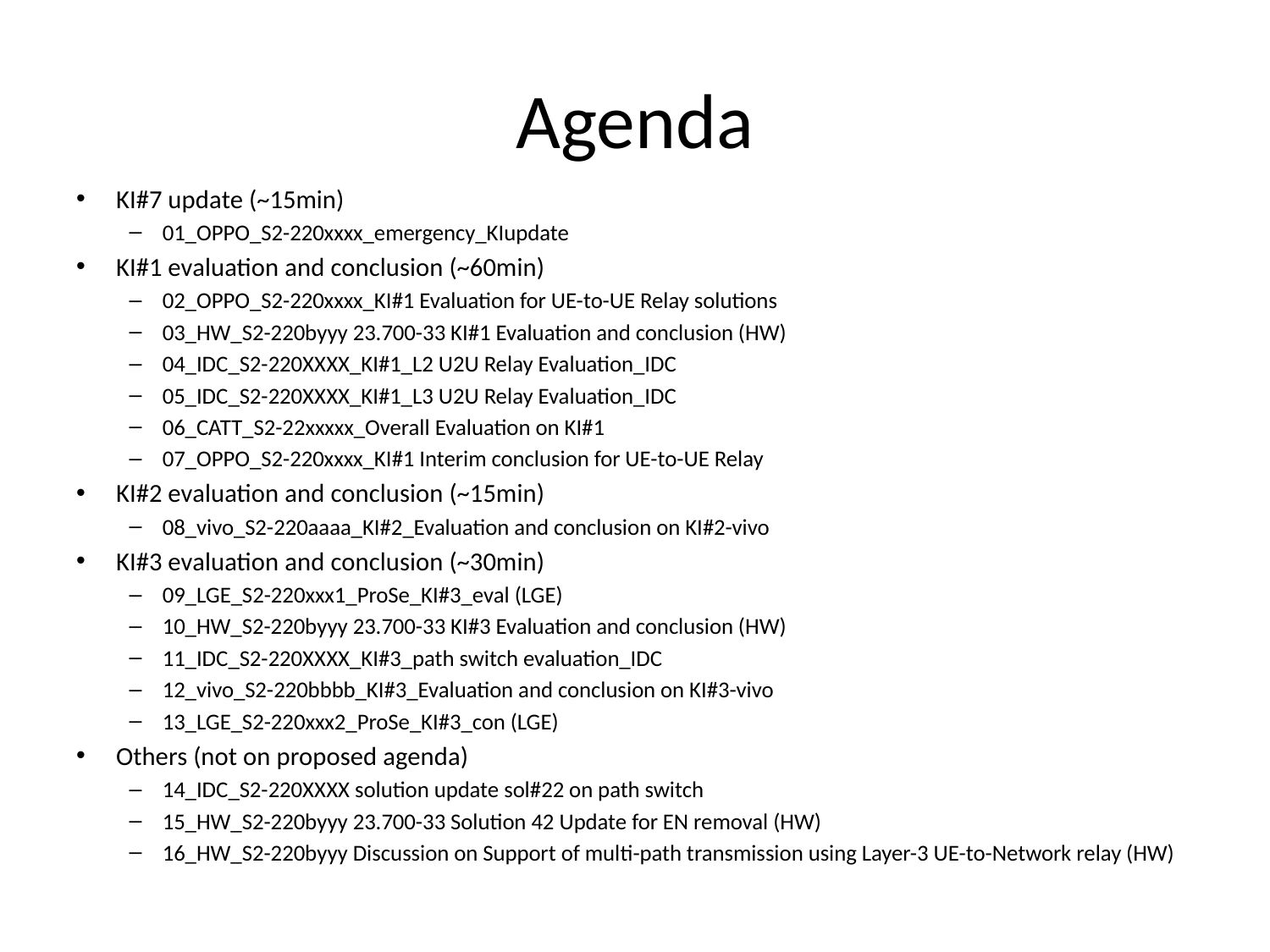

# Agenda
KI#7 update (~15min)
01_OPPO_S2-220xxxx_emergency_KIupdate
KI#1 evaluation and conclusion (~60min)
02_OPPO_S2-220xxxx_KI#1 Evaluation for UE-to-UE Relay solutions
03_HW_S2-220byyy 23.700-33 KI#1 Evaluation and conclusion (HW)
04_IDC_S2-220XXXX_KI#1_L2 U2U Relay Evaluation_IDC
05_IDC_S2-220XXXX_KI#1_L3 U2U Relay Evaluation_IDC
06_CATT_S2-22xxxxx_Overall Evaluation on KI#1
07_OPPO_S2-220xxxx_KI#1 Interim conclusion for UE-to-UE Relay
KI#2 evaluation and conclusion (~15min)
08_vivo_S2-220aaaa_KI#2_Evaluation and conclusion on KI#2-vivo
KI#3 evaluation and conclusion (~30min)
09_LGE_S2-220xxx1_ProSe_KI#3_eval (LGE)
10_HW_S2-220byyy 23.700-33 KI#3 Evaluation and conclusion (HW)
11_IDC_S2-220XXXX_KI#3_path switch evaluation_IDC
12_vivo_S2-220bbbb_KI#3_Evaluation and conclusion on KI#3-vivo
13_LGE_S2-220xxx2_ProSe_KI#3_con (LGE)
Others (not on proposed agenda)
14_IDC_S2-220XXXX solution update sol#22 on path switch
15_HW_S2-220byyy 23.700-33 Solution 42 Update for EN removal (HW)
16_HW_S2-220byyy Discussion on Support of multi-path transmission using Layer-3 UE-to-Network relay (HW)